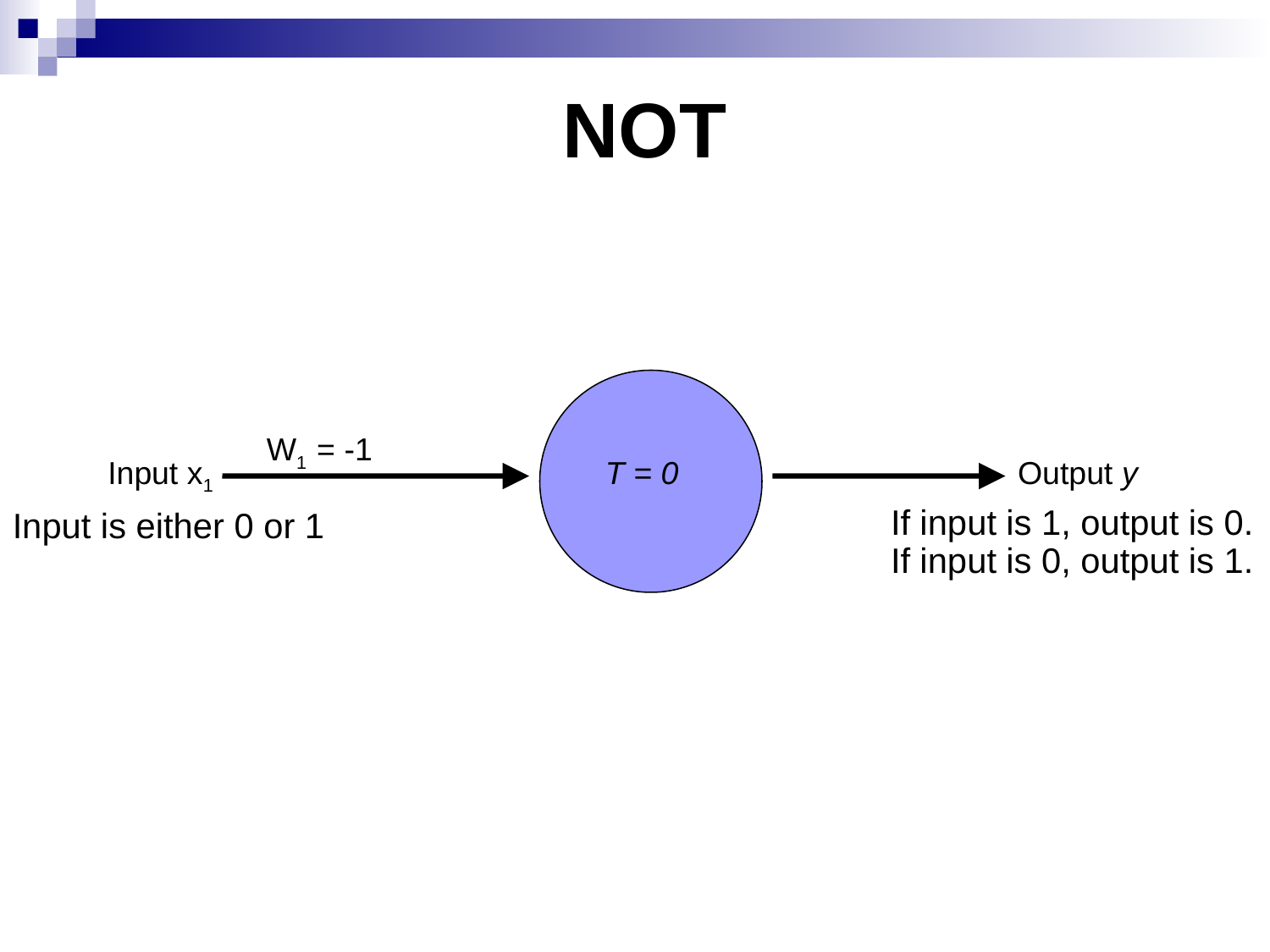

NOT

W1  = -1
Input x1
T = 0
Output y

Input is either 0 or 1
If input is 1, output is 0.
If input is 0, output is 1.